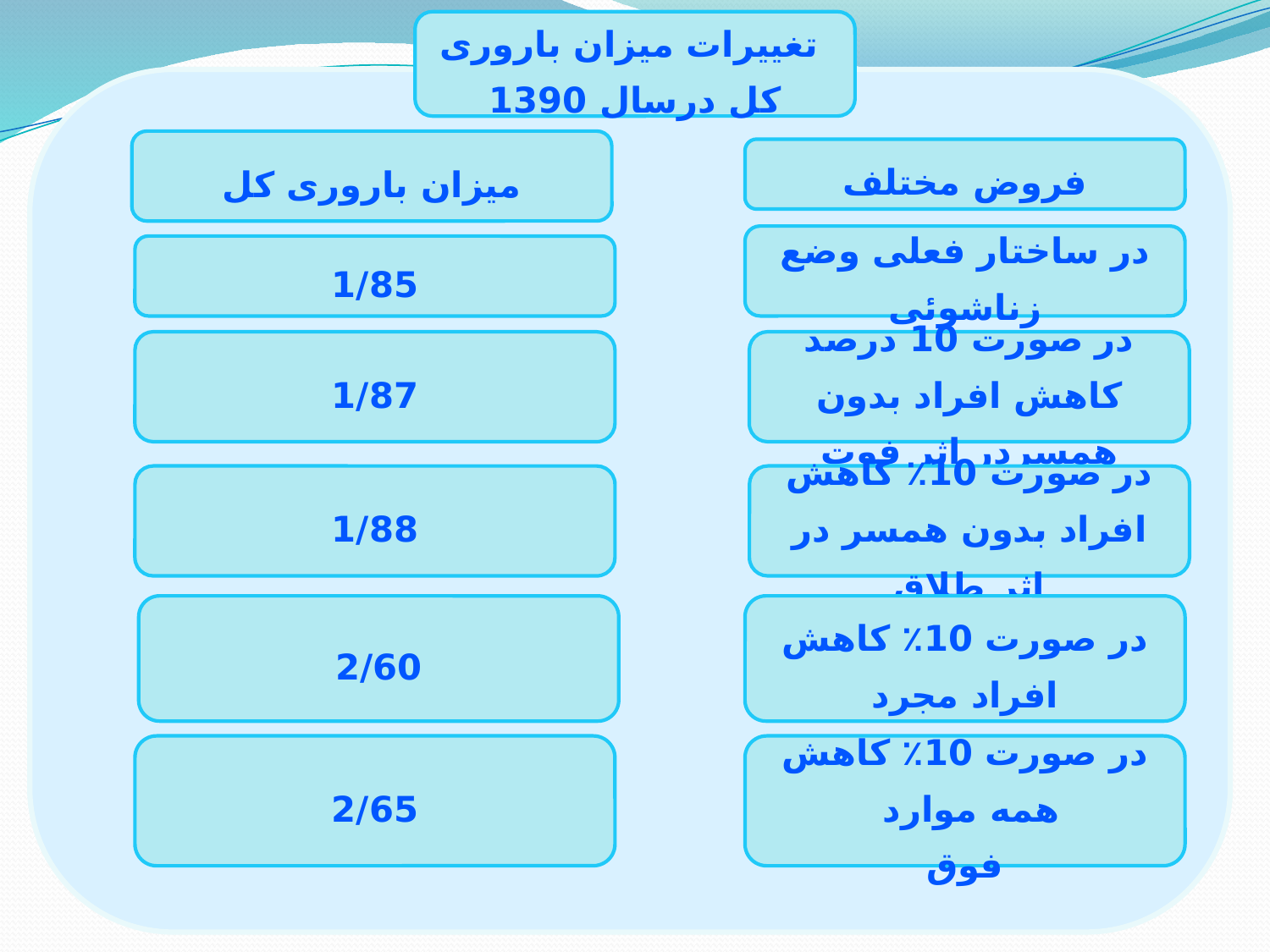

تغییرات میزان باروری کل درسال 1390

میزان باروری کل
فروض مختلف
در ساختار فعلی وضع زناشوئی
1/85
1/87
در صورت 10 درصد کاهش افراد بدون همسردر اثر فوت

1/88

در صورت 10٪ کاهش افراد بدون همسر در اثر طلاق

2/60

در صورت 10٪ کاهش افراد مجرد

2/65

در صورت 10٪ کاهش همه موارد
فوق